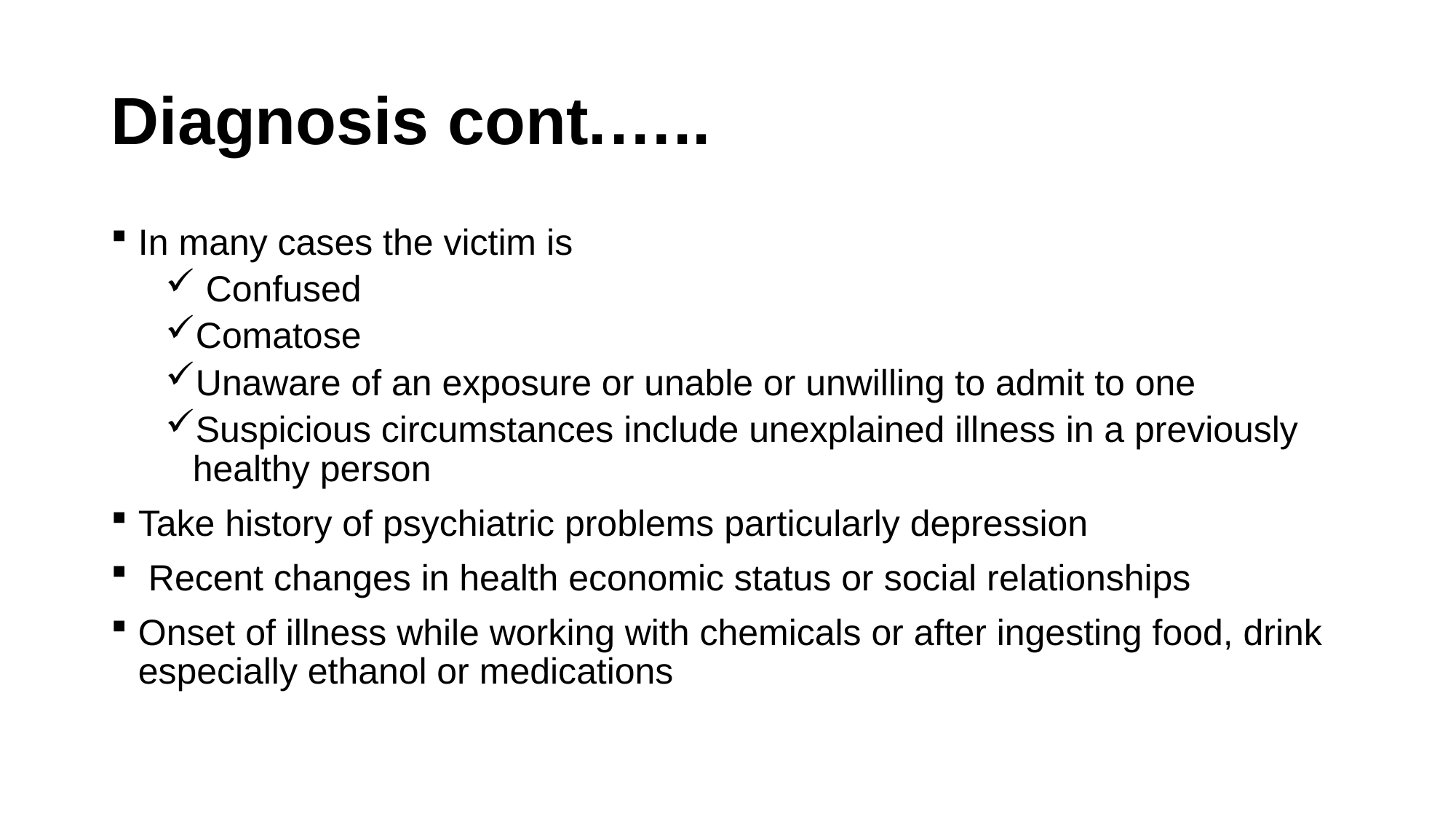

# Diagnosis cont.…..
In many cases the victim is
 Confused
Comatose
Unaware of an exposure or unable or unwilling to admit to one
Suspicious circumstances include unexplained illness in a previously healthy person
Take history of psychiatric problems particularly depression
 Recent changes in health economic status or social relationships
Onset of illness while working with chemicals or after ingesting food, drink especially ethanol or medications